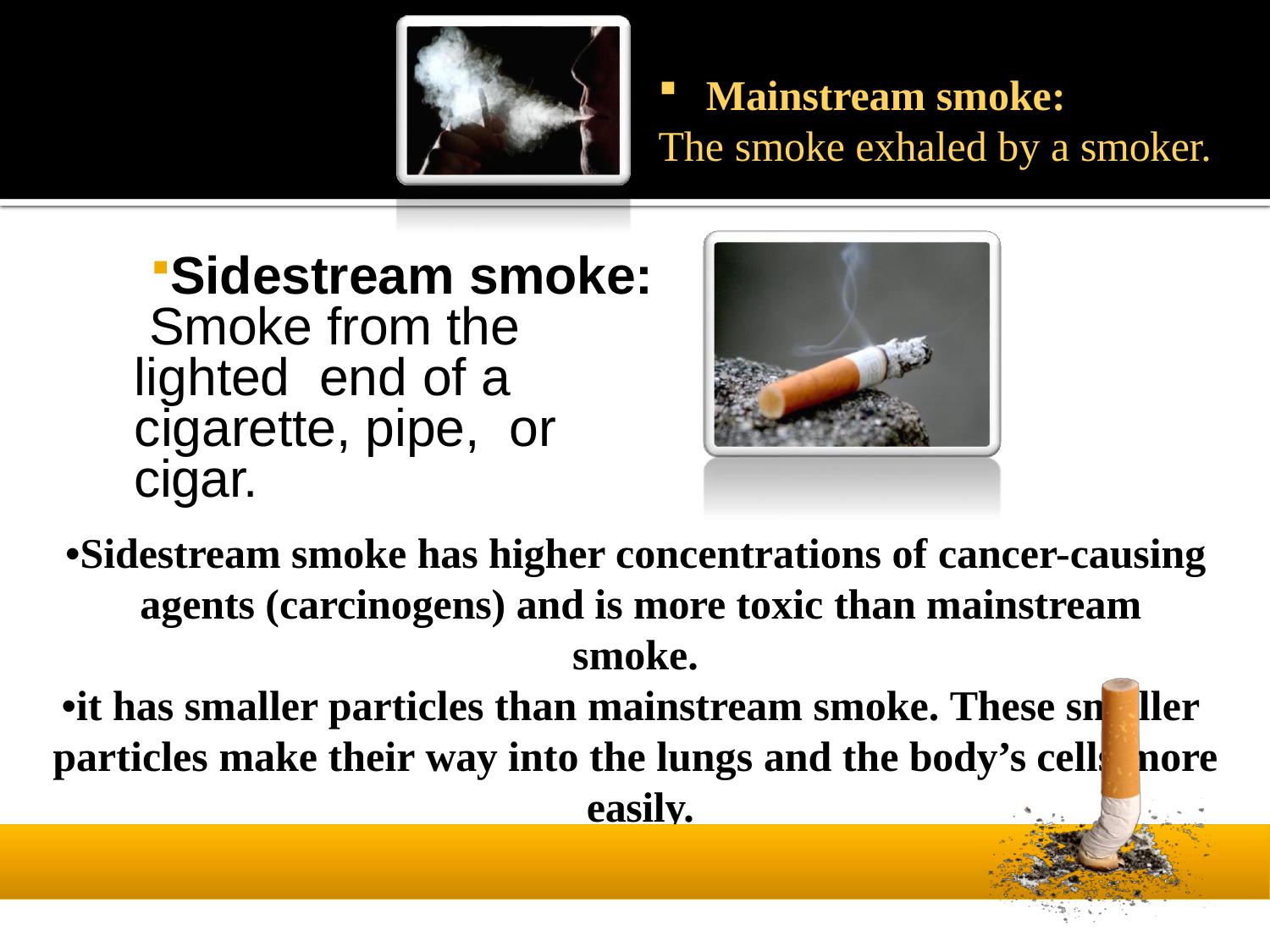

# Mainstream smoke:
The smoke exhaled by a smoker.

Sidestream smoke:  Smoke from the lighted  end of a cigarette, pipe,  or cigar.
•Sidestream smoke has higher concentrations of cancer-causing  agents (carcinogens) and is more toxic than mainstream smoke.
•it has smaller particles than mainstream smoke. These smaller  particles make their way into the lungs and the body’s cells more  easily.